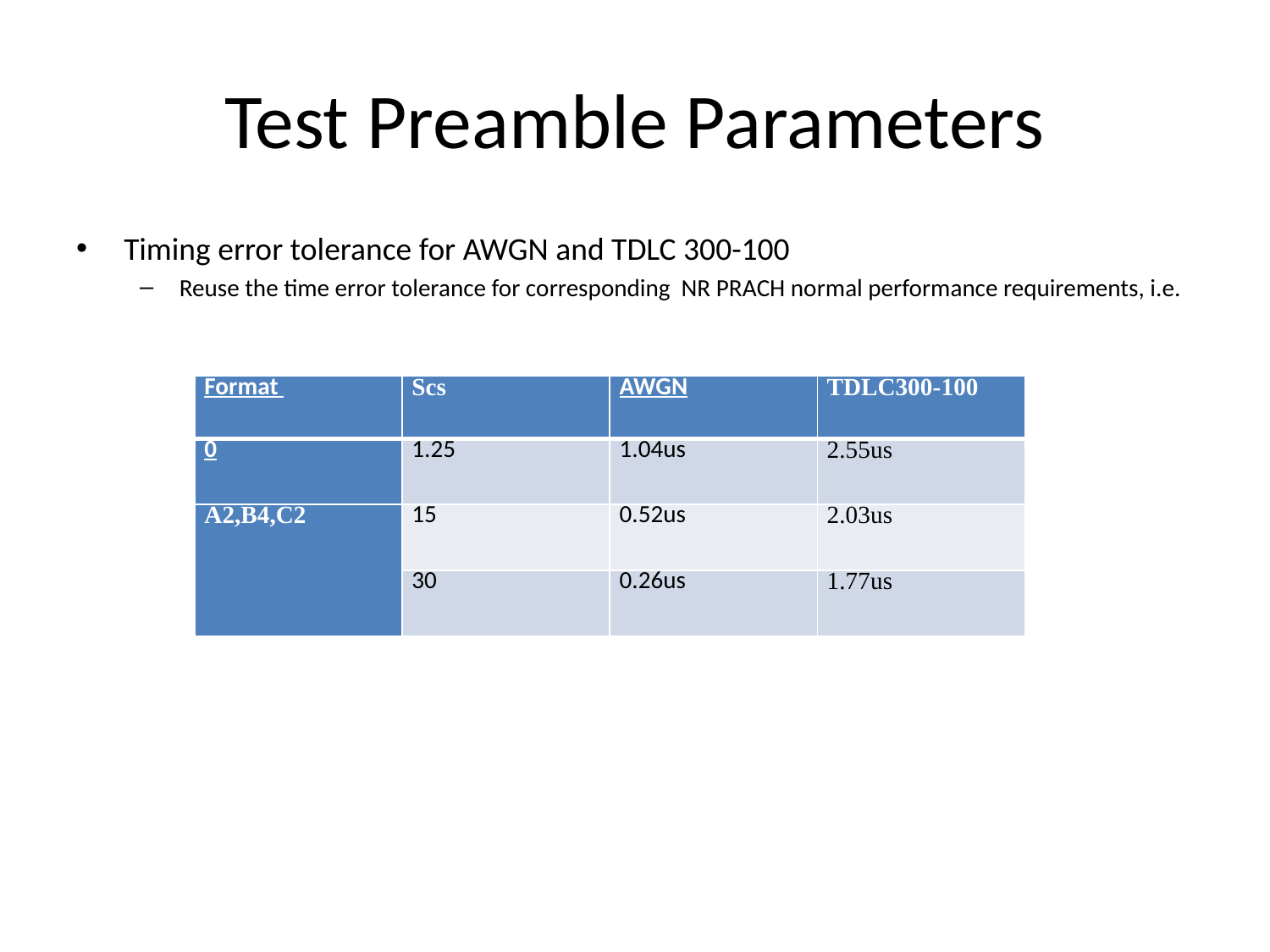

# Test Preamble Parameters
Timing error tolerance for AWGN and TDLC 300-100
Reuse the time error tolerance for corresponding  NR PRACH normal performance requirements, i.e.
| Format | Scs | AWGN | TDLC300-100 |
| --- | --- | --- | --- |
| 0 | 1.25 | 1.04us | 2.55us |
| A2,B4,C2 | 15 | 0.52us | 2.03us |
|  | 30 | 0.26us | 1.77us |